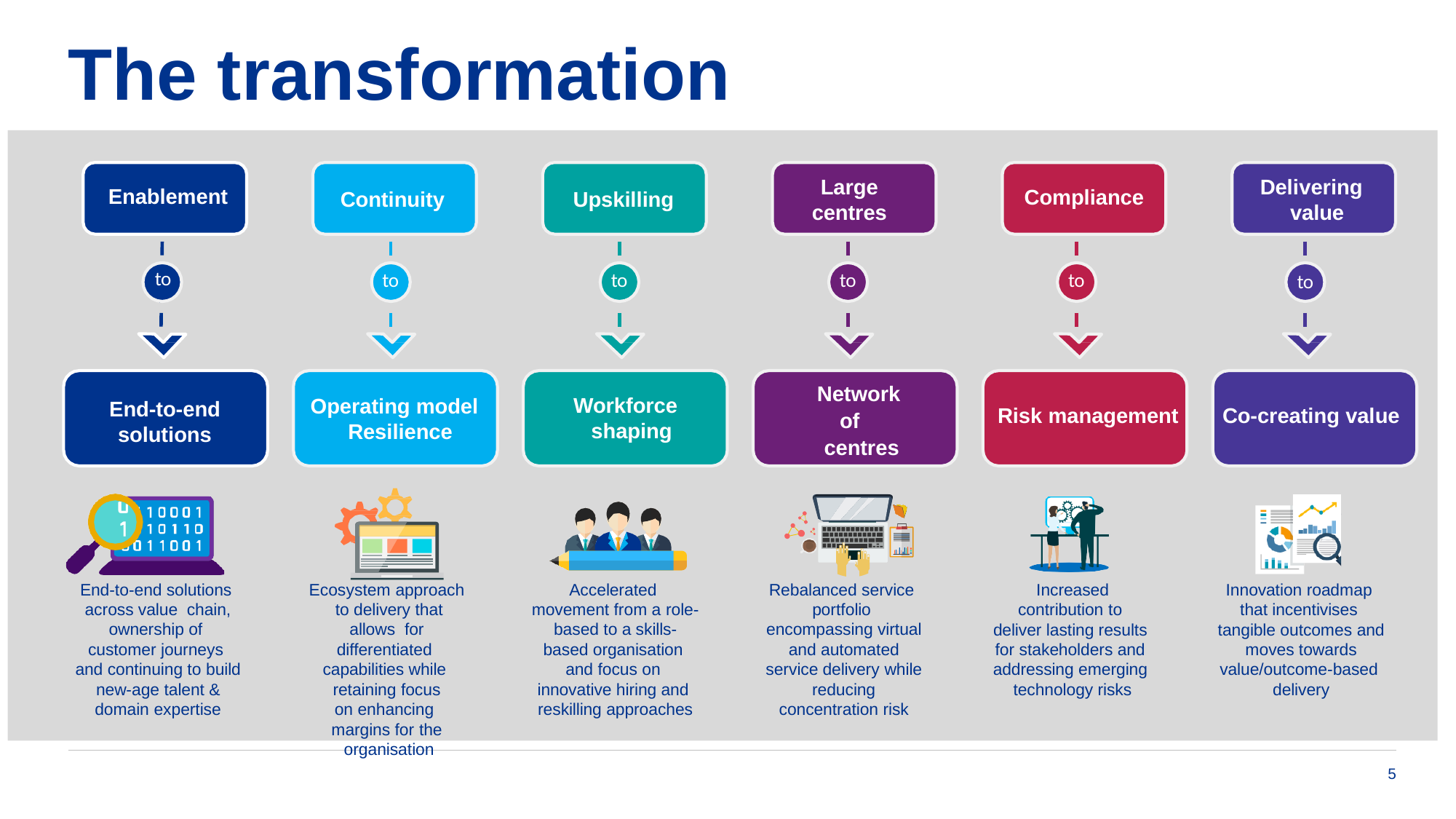

The transformation

Large  centres
Delivering  value
Enablement
Compliance
Continuity
Upskilling

to
to
to
to
to
to

Network
of
centres
Workforce  shaping
Operating model  Resilience
End-to-end solutions
Risk management
Co-creating value

End-to-end solutions  across value  chain, ownership of  customer journeys  and continuing to build  new-age talent &  domain expertise
Ecosystem approach  to delivery that allows  for differentiated  capabilities while  retaining focus
on enhancing  margins for the  organisation
Accelerated  movement from a role-  based to a skills-  based organisation  and focus on  innovative hiring and  reskilling approaches
Rebalanced service  portfolio  encompassing virtual  and automated  service delivery while  reducing  concentration risk
Increased contribution to  deliver lasting results  for stakeholders and  addressing emerging  technology risks
Innovation roadmap  that incentivises  tangible outcomes and  moves towards  value/outcome-based  delivery